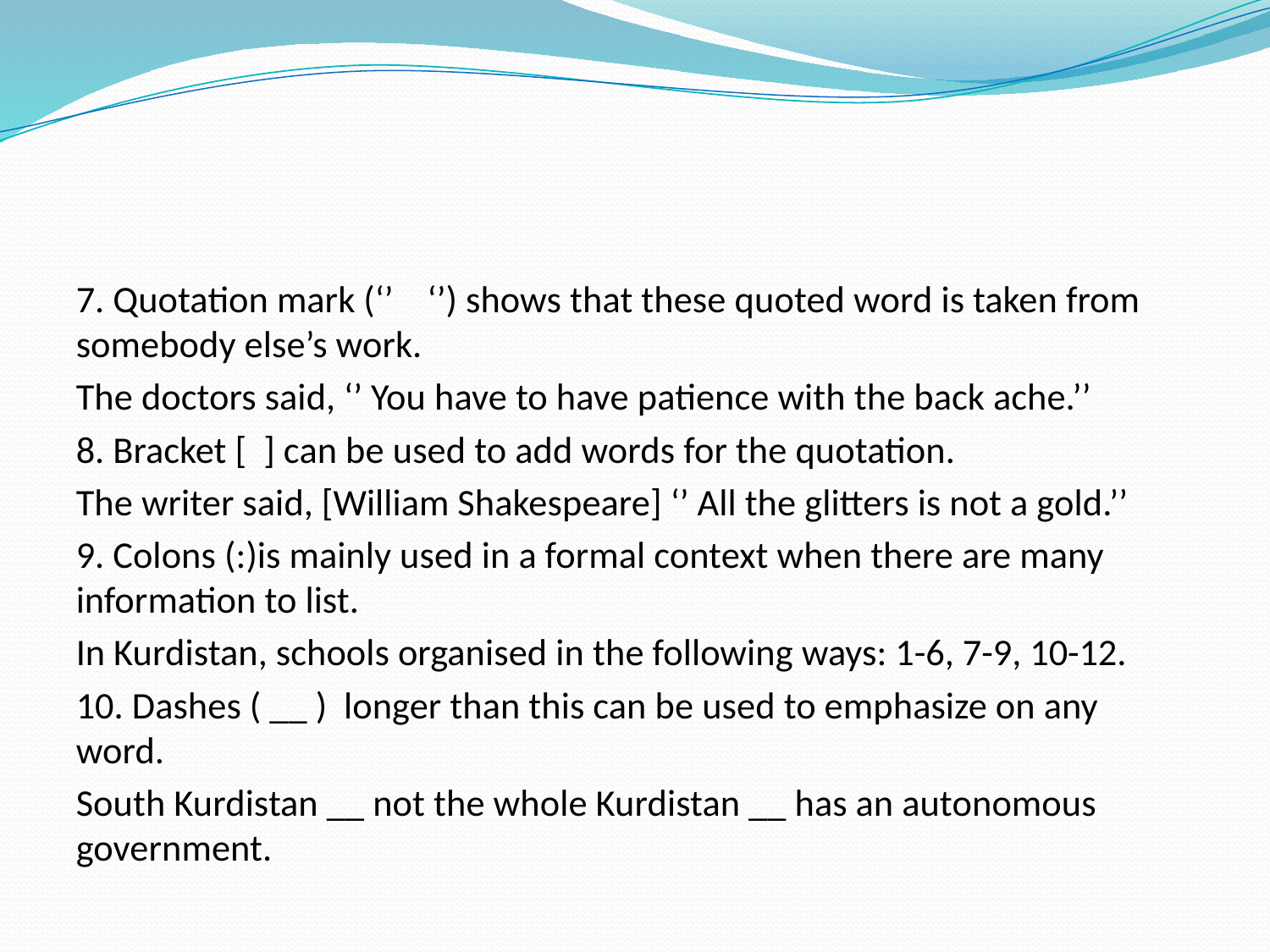

#
7. Quotation mark (‘’    ‘’) shows that these quoted word is taken from somebody else’s work.
The doctors said, ‘’ You have to have patience with the back ache.’’
8. Bracket [  ] can be used to add words for the quotation.
The writer said, [William Shakespeare] ‘’ All the glitters is not a gold.’’
9. Colons (:)is mainly used in a formal context when there are many information to list.
In Kurdistan, schools organised in the following ways: 1-6, 7-9, 10-12.
10. Dashes ( __ )  longer than this can be used to emphasize on any word.
South Kurdistan __ not the whole Kurdistan __ has an autonomous government.